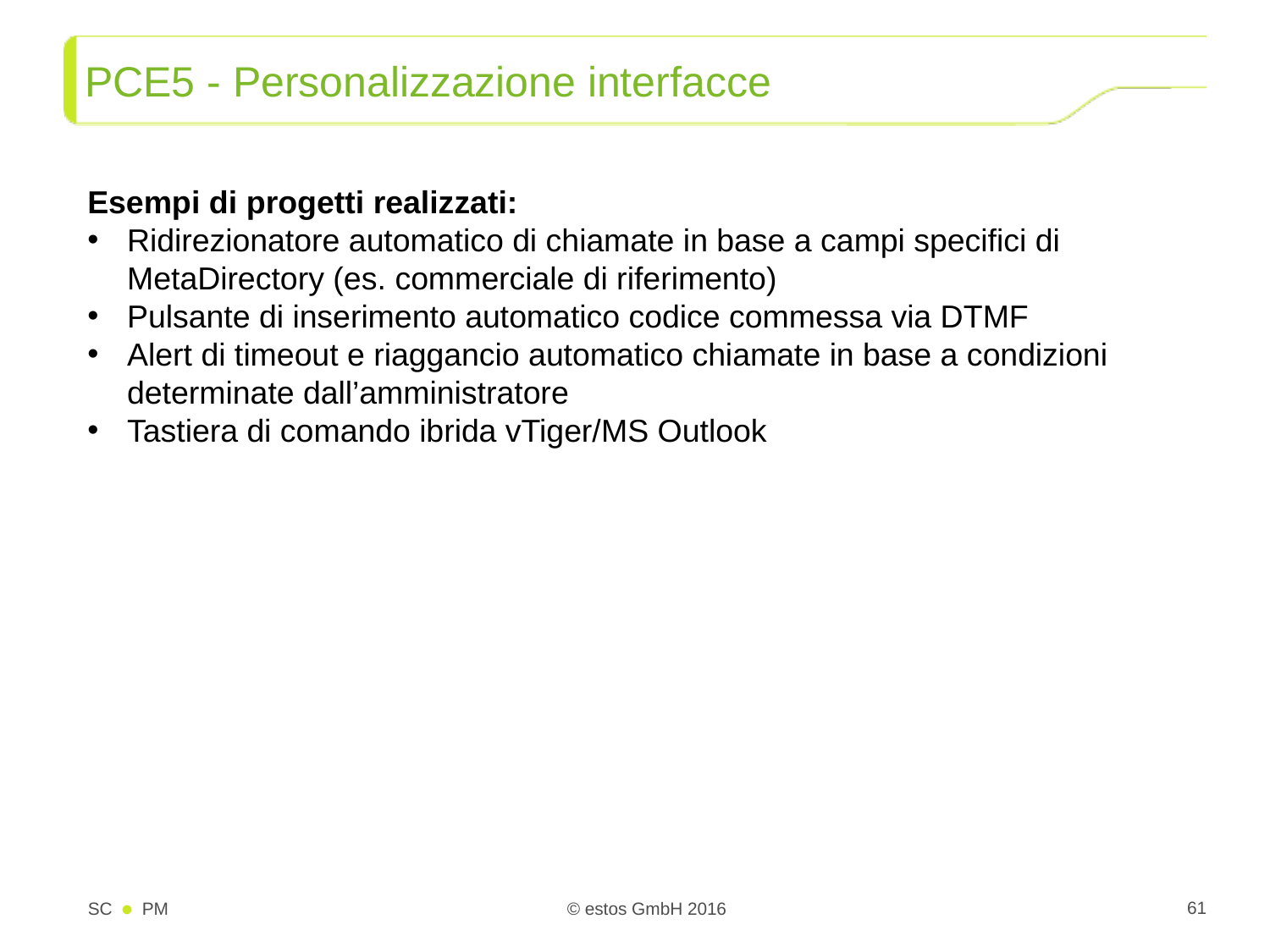

# PCE5 - Personalizzazione interfacce
Esempi di progetti realizzati:
Ridirezionatore automatico di chiamate in base a campi specifici di MetaDirectory (es. commerciale di riferimento)
Pulsante di inserimento automatico codice commessa via DTMF
Alert di timeout e riaggancio automatico chiamate in base a condizioni determinate dall’amministratore
Tastiera di comando ibrida vTiger/MS Outlook

SC
PM
61